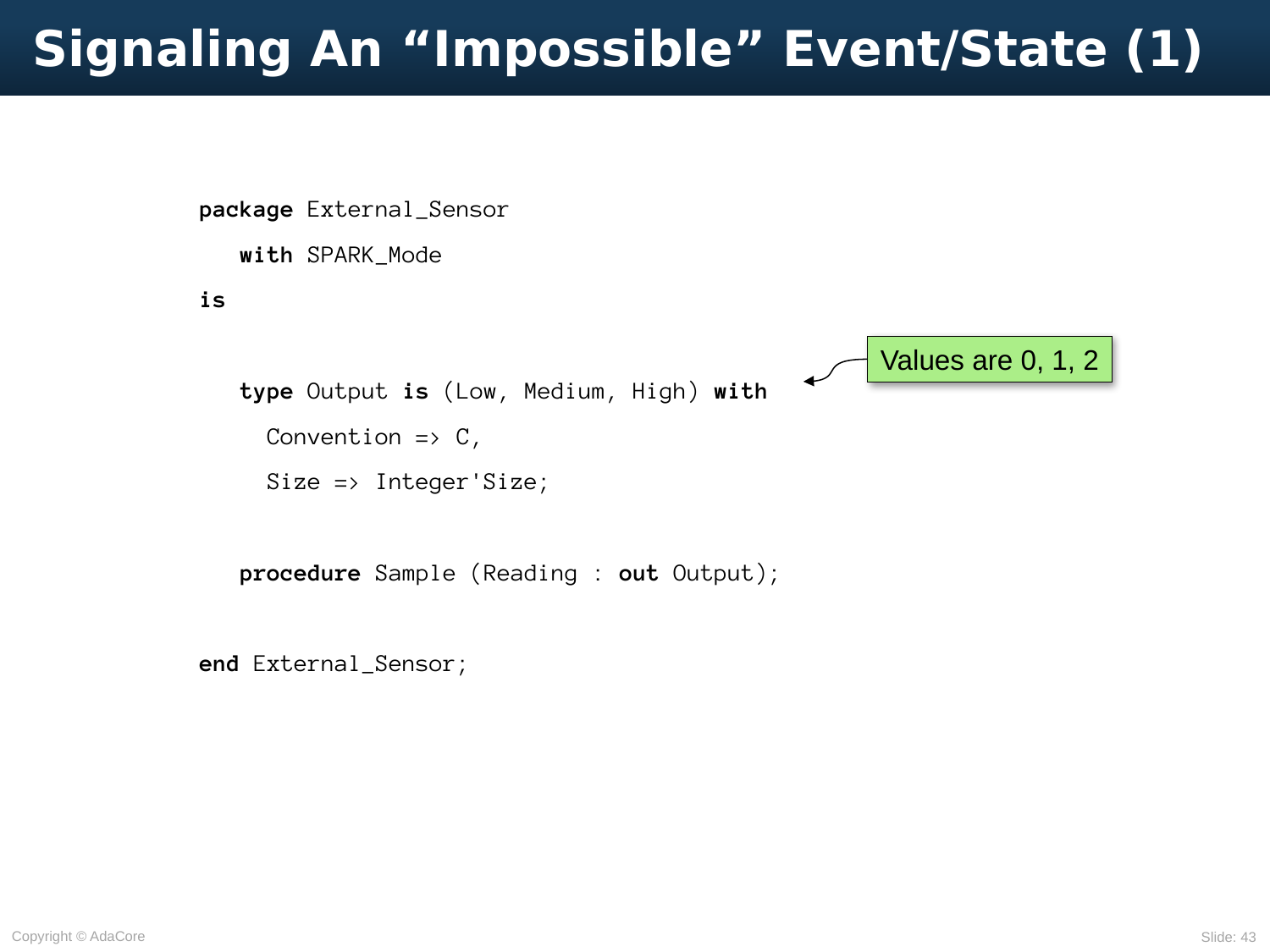

# Signaling An “Impossible” Event/State (1)
package External_Sensor
   with SPARK_Mode
is

   type Output is (Low, Medium, High) with
     Convention => C,
     Size => Integer'Size;

   procedure Sample (Reading : out Output);

end External_Sensor;
Values are 0, 1, 2